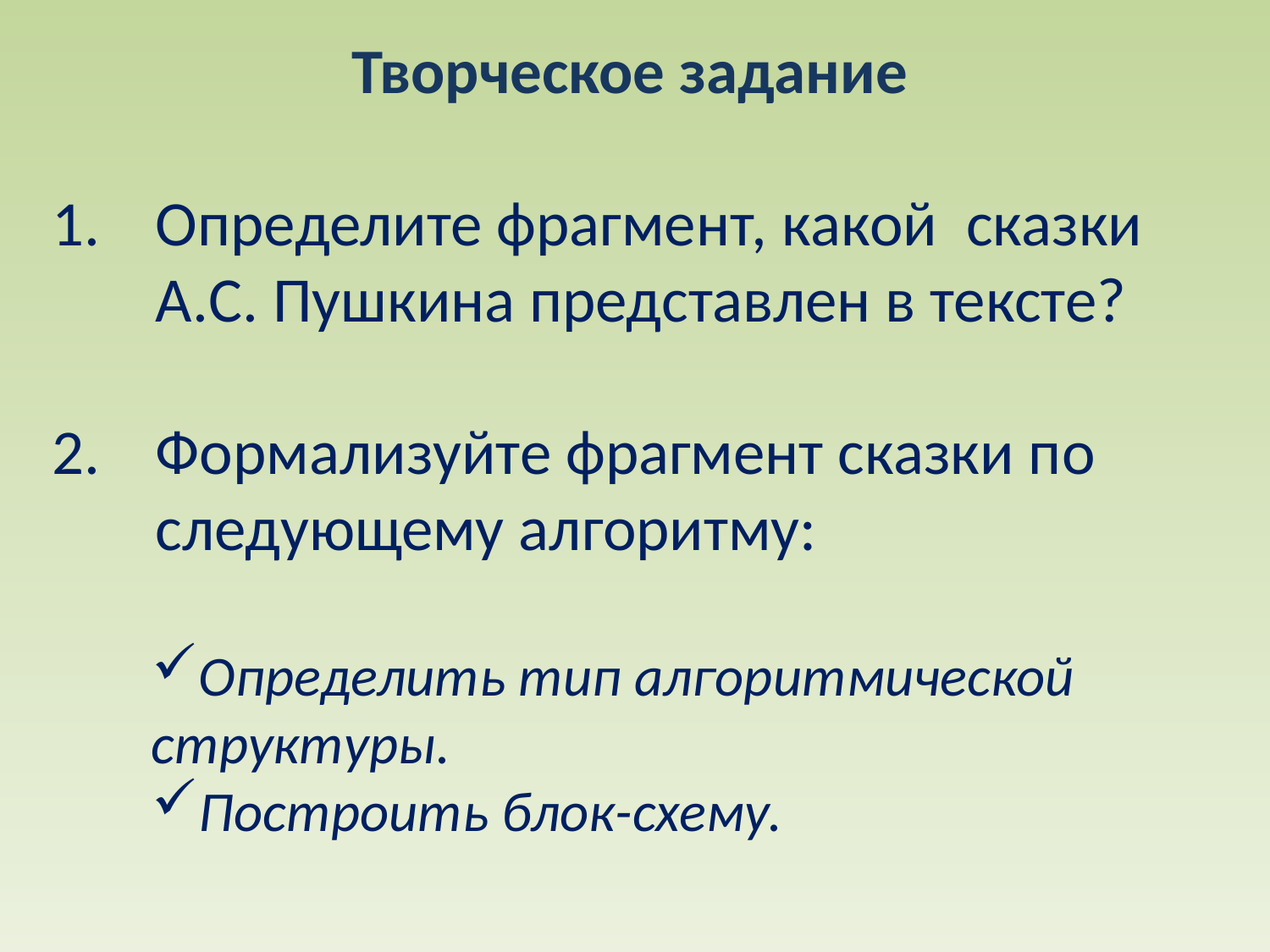

Творческое задание

Определите фрагмент, какой  сказки А.С. Пушкина представлен в тексте?

Формализуйте фрагмент сказки по следующему алгоритму:

Определить тип алгоритмической структуры.
Построить блок-схему.